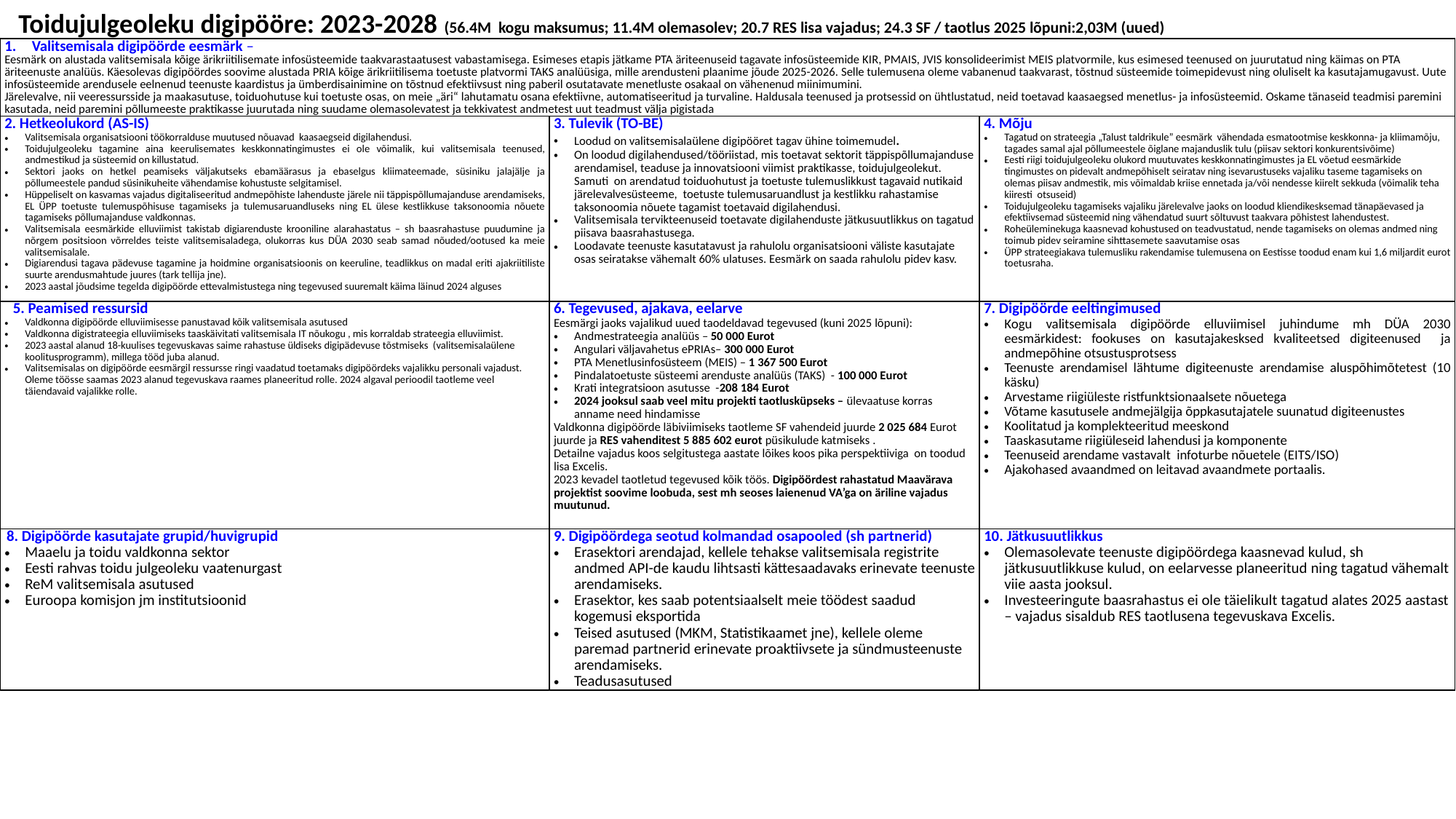

# Toidujulgeoleku digipööre: 2023-2028 (56.4M  kogu maksumus; 11.4M olemasolev; 20.7 RES lisa vajadus; 24.3 SF / taotlus 2025 lõpuni:2,03M (uued)
| Valitsemisala digipöörde eesmärk – Eesmärk on alustada valitsemisala kõige ärikriitilisemate infosüsteemide taakvarastaatusest vabastamisega. Esimeses etapis jätkame PTA äriteenuseid tagavate infosüsteemide KIR, PMAIS, JVIS konsolideerimist MEIS platvormile, kus esimesed teenused on juurutatud ning käimas on PTA äriteenuste analüüs. Käesolevas digipöördes soovime alustada PRIA kõige ärikriitilisema toetuste platvormi TAKS analüüsiga, mille arendusteni plaanime jõude 2025-2026. Selle tulemusena oleme vabanenud taakvarast, tõstnud süsteemide toimepidevust ning oluliselt ka kasutajamugavust. Uute infosüsteemide arendusele eelnenud teenuste kaardistus ja ümberdisainimine on tõstnud efektiivsust ning paberil osutatavate menetluste osakaal on vähenenud miinimumini. Järelevalve, nii veeressursside ja maakasutuse, toiduohutuse kui toetuste osas, on meie „äri“ lahutamatu osana efektiivne, automatiseeritud ja turvaline. Haldusala teenused ja protsessid on ühtlustatud, neid toetavad kaasaegsed menetlus- ja infosüsteemid. Oskame tänaseid teadmisi paremini kasutada, neid paremini põllumeeste praktikasse juurutada ning suudame olemasolevatest ja tekkivatest andmetest uut teadmust välja pigistada |  |  |
| --- | --- | --- |
| 2. Hetkeolukord (AS-IS) Valitsemisala organisatsiooni töökorralduse muutused nõuavad kaasaegseid digilahendusi. Toidujulgeoleku tagamine aina keerulisemates keskkonnatingimustes ei ole võimalik, kui valitsemisala teenused, andmestikud ja süsteemid on killustatud. Sektori jaoks on hetkel peamiseks väljakutseks ebamäärasus ja ebaselgus kliimateemade, süsiniku jalajälje ja põllumeestele pandud süsinikuheite vähendamise kohustuste selgitamisel. Hüppeliselt on kasvamas vajadus digitaliseeritud andmepõhiste lahenduste järele nii täppispõllumajanduse arendamiseks, EL ÜPP toetuste tulemuspõhisuse tagamiseks ja tulemusaruandluseks ning EL ülese kestlikkuse taksonoomia nõuete tagamiseks põllumajanduse valdkonnas. Valitsemisala eesmärkide elluviimist takistab digiarenduste krooniline alarahastatus – sh baasrahastuse puudumine ja nõrgem positsioon võrreldes teiste valitsemisaladega, olukorras kus DÜA 2030 seab samad nõuded/ootused ka meie valitsemisalale. Digiarendusi tagava pädevuse tagamine ja hoidmine organisatsioonis on keeruline, teadlikkus on madal eriti ajakriitiliste suurte arendusmahtude juures (tark tellija jne). 2023 aastal jõudsime tegelda digipöörde ettevalmistustega ning tegevused suuremalt käima läinud 2024 alguses | 3. Tulevik (TO-BE) Loodud on valitsemisalaülene digipööret tagav ühine toimemudel. On loodud digilahendused/tööriistad, mis toetavat sektorit täppispõllumajanduse arendamisel, teaduse ja innovatsiooni viimist praktikasse, toidujulgeolekut. Samuti on arendatud toiduohutust ja toetuste tulemuslikkust tagavaid nutikaid järelevalvesüsteeme, toetuste tulemusaruandlust ja kestlikku rahastamise taksonoomia nõuete tagamist toetavaid digilahendusi. Valitsemisala tervikteenuseid toetavate digilahenduste jätkusuutlikkus on tagatud piisava baasrahastusega. Loodavate teenuste kasutatavust ja rahulolu organisatsiooni väliste kasutajate osas seiratakse vähemalt 60% ulatuses. Eesmärk on saada rahulolu pidev kasv. | 4. Mõju Tagatud on strateegia „Talust taldrikule” eesmärk vähendada esmatootmise keskkonna- ja kliimamõju, tagades samal ajal põllumeestele õiglane majanduslik tulu (piisav sektori konkurentsivõime) Eesti riigi toidujulgeoleku olukord muutuvates keskkonnatingimustes ja EL võetud eesmärkide tingimustes on pidevalt andmepõhiselt seiratav ning isevarustuseks vajaliku taseme tagamiseks on olemas piisav andmestik, mis võimaldab kriise ennetada ja/või nendesse kiirelt sekkuda (võimalik teha kiiresti otsuseid) Toidujulgeoleku tagamiseks vajaliku järelevalve jaoks on loodud kliendikesksemad tänapäevased ja efektiivsemad süsteemid ning vähendatud suurt sõltuvust taakvara põhistest lahendustest. Roheüleminekuga kaasnevad kohustused on teadvustatud, nende tagamiseks on olemas andmed ning toimub pidev seiramine sihttasemete saavutamise osas ÜPP strateegiakava tulemusliku rakendamise tulemusena on Eestisse toodud enam kui 1,6 miljardit eurot toetusraha. |
| 5. Peamised ressursid Valdkonna digipöörde elluviimisesse panustavad kõik valitsemisala asutused Valdkonna digistrateegia elluviimiseks taaskäivitati valitsemisala IT nõukogu , mis korraldab strateegia elluviimist. 2023 aastal alanud 18-kuulises tegevuskavas saime rahastuse üldiseks digipädevuse tõstmiseks (valitsemisalaülene koolitusprogramm), millega tööd juba alanud. Valitsemisalas on digipöörde eesmärgil ressursse ringi vaadatud toetamaks digipöördeks vajalikku personali vajadust. Oleme töösse saamas 2023 alanud tegevuskava raames planeeritud rolle. 2024 algaval perioodil taotleme veel täiendavaid vajalikke rolle. | 6. Tegevused, ajakava, eelarve Eesmärgi jaoks vajalikud uued taodeldavad tegevused (kuni 2025 lõpuni): Andmestrateegia analüüs – 50 000 Eurot Angulari väljavahetus ePRIAs– 300 000 Eurot PTA Menetlusinfosüsteem (MEIS) – 1 367 500 Eurot Pindalatoetuste süsteemi arenduste analüüs (TAKS) - 100 000 Eurot Krati integratsioon asutusse -208 184 Eurot 2024 jooksul saab veel mitu projekti taotlusküpseks – ülevaatuse korras anname need hindamisse Valdkonna digipöörde läbiviimiseks taotleme SF vahendeid juurde 2 025 684 Eurot juurde ja RES vahenditest 5 885 602 eurot püsikulude katmiseks . Detailne vajadus koos selgitustega aastate lõikes koos pika perspektiiviga on toodud lisa Excelis. 2023 kevadel taotletud tegevused kõik töös. Digipöördest rahastatud Maavärava projektist soovime loobuda, sest mh seoses laienenud VA’ga on äriline vajadus muutunud. | 7. Digipöörde eeltingimused Kogu valitsemisala digipöörde elluviimisel juhindume mh DÜA 2030 eesmärkidest: fookuses on kasutajakesksed kvaliteetsed digiteenused ja andmepõhine otsustusprotsess Teenuste arendamisel lähtume digiteenuste arendamise aluspõhimõtetest (10 käsku) Arvestame riigiüleste ristfunktsionaalsete nõuetega Võtame kasutusele andmejälgija õppkasutajatele suunatud digiteenustes Koolitatud ja komplekteeritud meeskond Taaskasutame riigiüleseid lahendusi ja komponente Teenuseid arendame vastavalt infoturbe nõuetele (EITS/ISO) Ajakohased avaandmed on leitavad avaandmete portaalis. |
| 8. Digipöörde kasutajate grupid/huvigrupid Maaelu ja toidu valdkonna sektor Eesti rahvas toidu julgeoleku vaatenurgast ReM valitsemisala asutused Euroopa komisjon jm institutsioonid | 9. Digipöördega seotud kolmandad osapooled (sh partnerid) Erasektori arendajad, kellele tehakse valitsemisala registrite andmed API-de kaudu lihtsasti kättesaadavaks erinevate teenuste arendamiseks. Erasektor, kes saab potentsiaalselt meie töödest saadud kogemusi eksportida Teised asutused (MKM, Statistikaamet jne), kellele oleme paremad partnerid erinevate proaktiivsete ja sündmusteenuste arendamiseks. Teadusasutused | 10. Jätkusuutlikkus Olemasolevate teenuste digipöördega kaasnevad kulud, sh jätkusuutlikkuse kulud, on eelarvesse planeeritud ning tagatud vähemalt viie aasta jooksul. Investeeringute baasrahastus ei ole täielikult tagatud alates 2025 aastast – vajadus sisaldub RES taotlusena tegevuskava Excelis. |